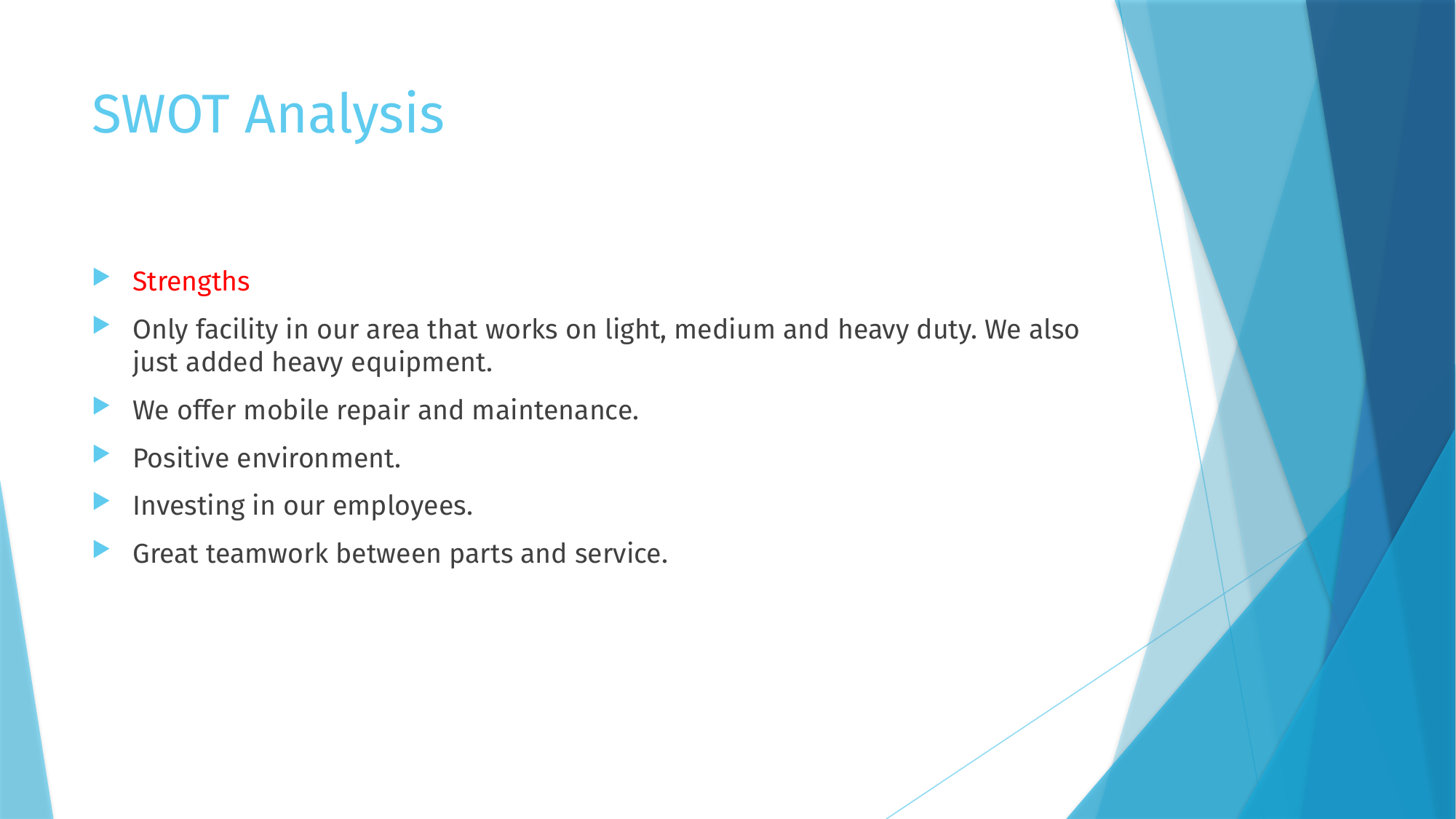

# SWOT Analysis
Strengths
Only facility in our area that works on light, medium and heavy duty. We also just added heavy equipment.
We offer mobile repair and maintenance.
Positive environment.
Investing in our employees.
Great teamwork between parts and service.